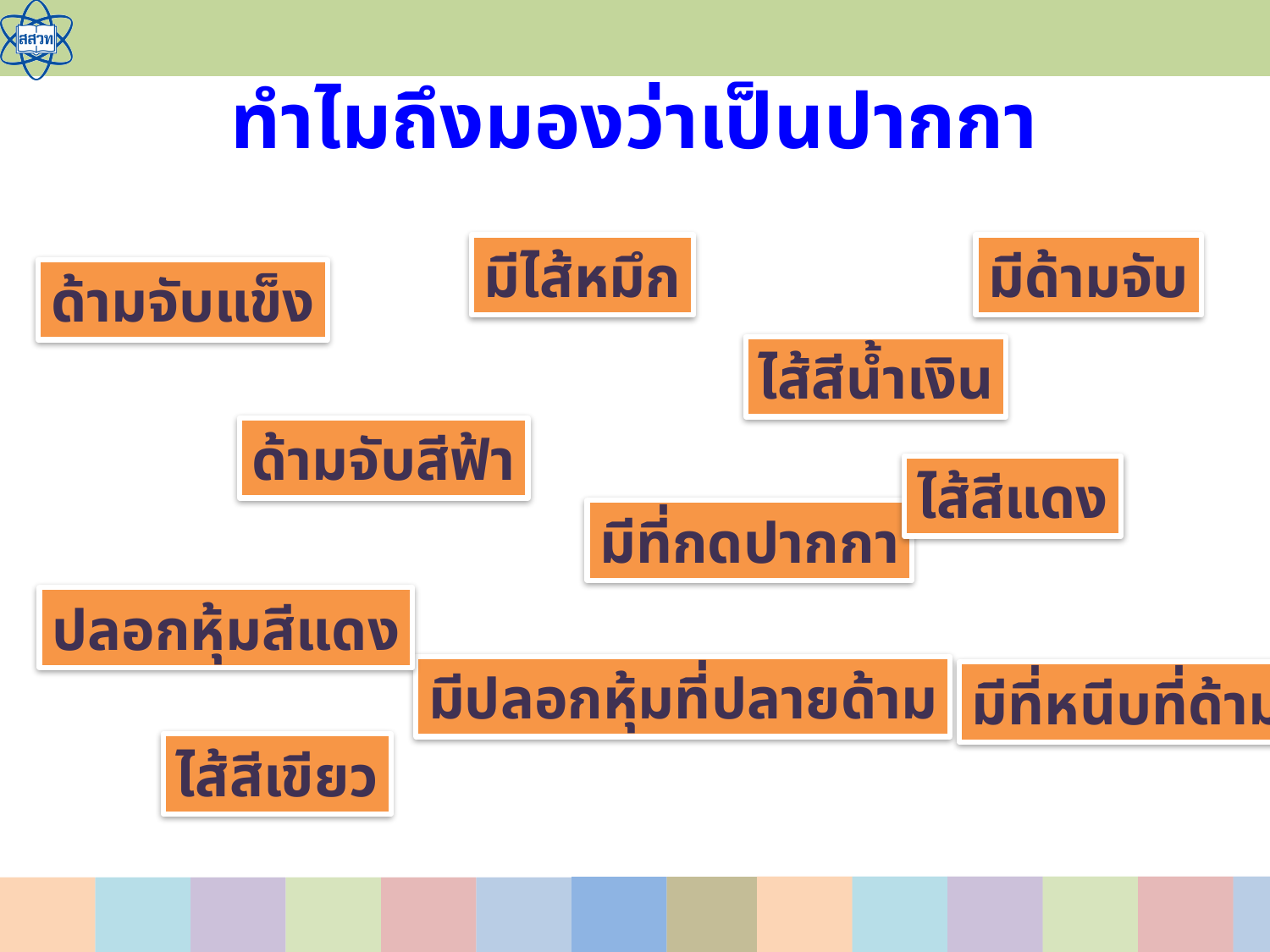

# ทำไมถึงมองว่าเป็นปากกา
มีไส้หมึก
มีด้ามจับ
ด้ามจับแข็ง
ไส้สีน้ำเงิน
ด้ามจับสีฟ้า
ไส้สีแดง
มีที่กดปากกา
ปลอกหุ้มสีแดง
มีปลอกหุ้มที่ปลายด้าม
มีที่หนีบที่ด้าม
ไส้สีเขียว